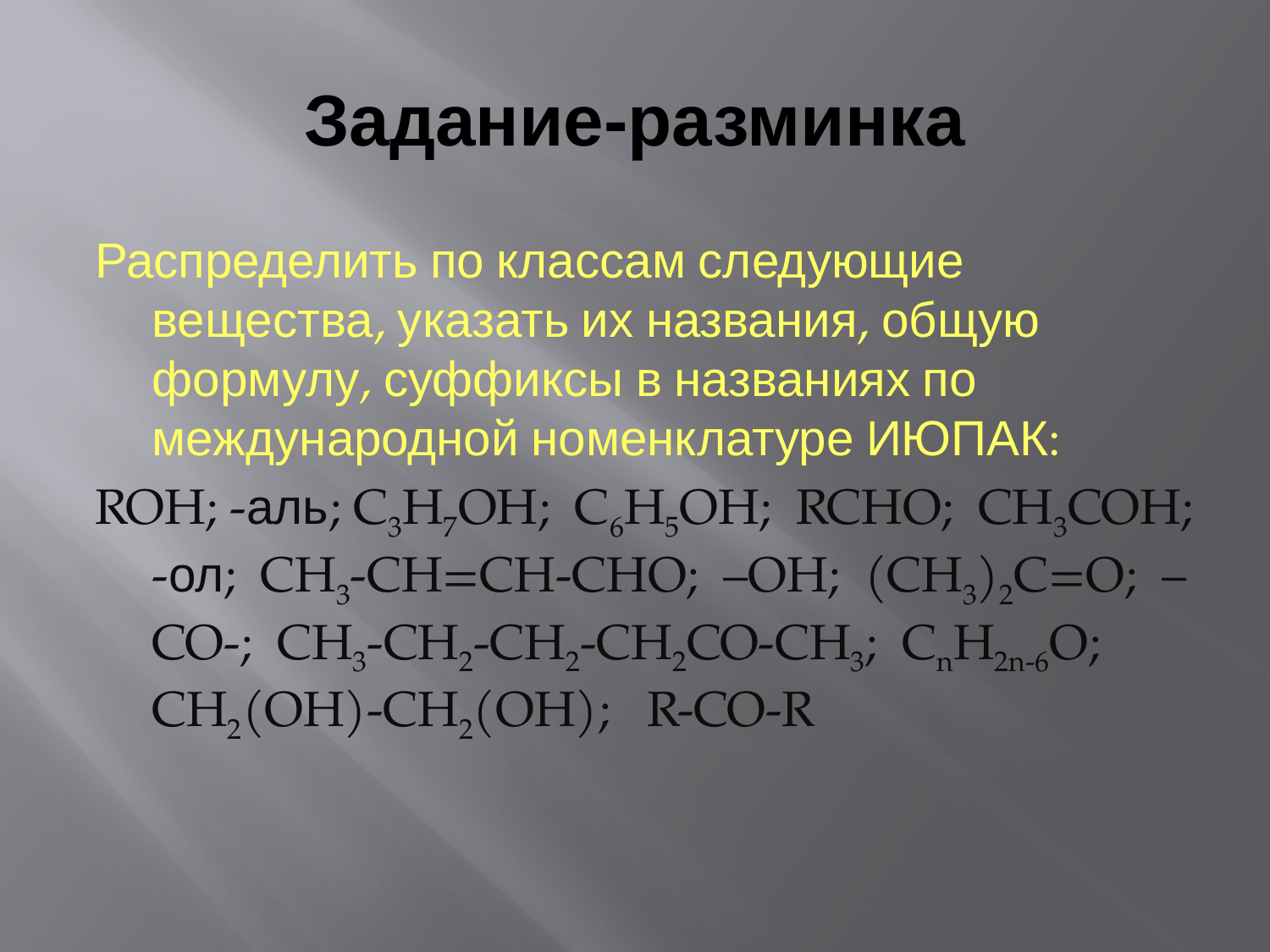

# Задание-разминка
Распределить по классам следующие вещества, указать их названия, общую формулу, суффиксы в названиях по международной номенклатуре ИЮПАК:
ROH; -аль; C3H7OH;  C6H5OH;  RCHO;  CH3COH; -ол;  CH3-CH=CH-CHO;  –OH;  (CH3)2C=O;  –CO-;  CH3-CH2-CH2-CH2CO-CH3;  CnH2n-6O;  CH2(OH)-CH2(OH);   R-CO-R